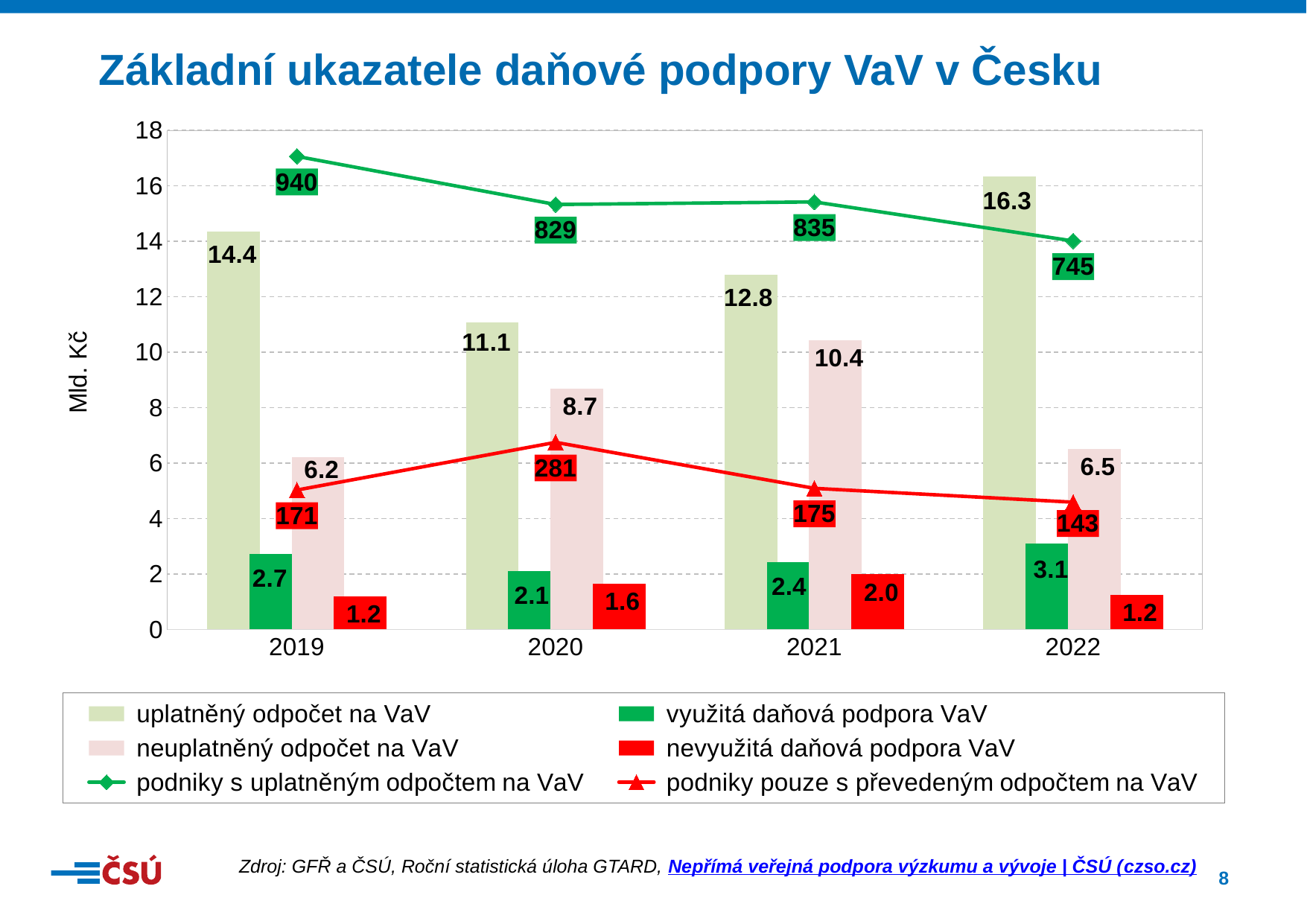

Základní ukazatele daňové podpory VaV v Česku

### Chart

| Category |  uplatněný odpočet na VaV |  využitá daňová podpora VaV |  neuplatněný odpočet na VaV |  nevyužitá daňová podpora VaV |  podniky s uplatněným odpočtem na VaV |  podniky pouze s převedeným odpočtem na VaV |
|---|---|---|---|---|---|---|
| 2019 | 14.357817341000008 | 2.7279852947900043 | 6.214425676000002 | 1.1807408784400004 | 940.0 | 171.0 |
| 2020 | 11.076764869000003 | 2.1045853251100044 | 8.678473494000002 | 1.6489099638600004 | 829.0 | 281.0 |
| 2021 | 12.791740443999982 | 2.430430684360001 | 10.437092458999999 | 1.9830475672099999 | 835.0 | 175.0 |
| 2022 | 16.337978055000004 | 3.104215830450001 | 6.495127964999997 | 1.2340743133499996 | 745.0 | 143.0 |
Zdroj: GFŘ a ČSÚ, Roční statistická úloha GTARD, Nepřímá veřejná podpora výzkumu a vývoje | ČSÚ (czso.cz)